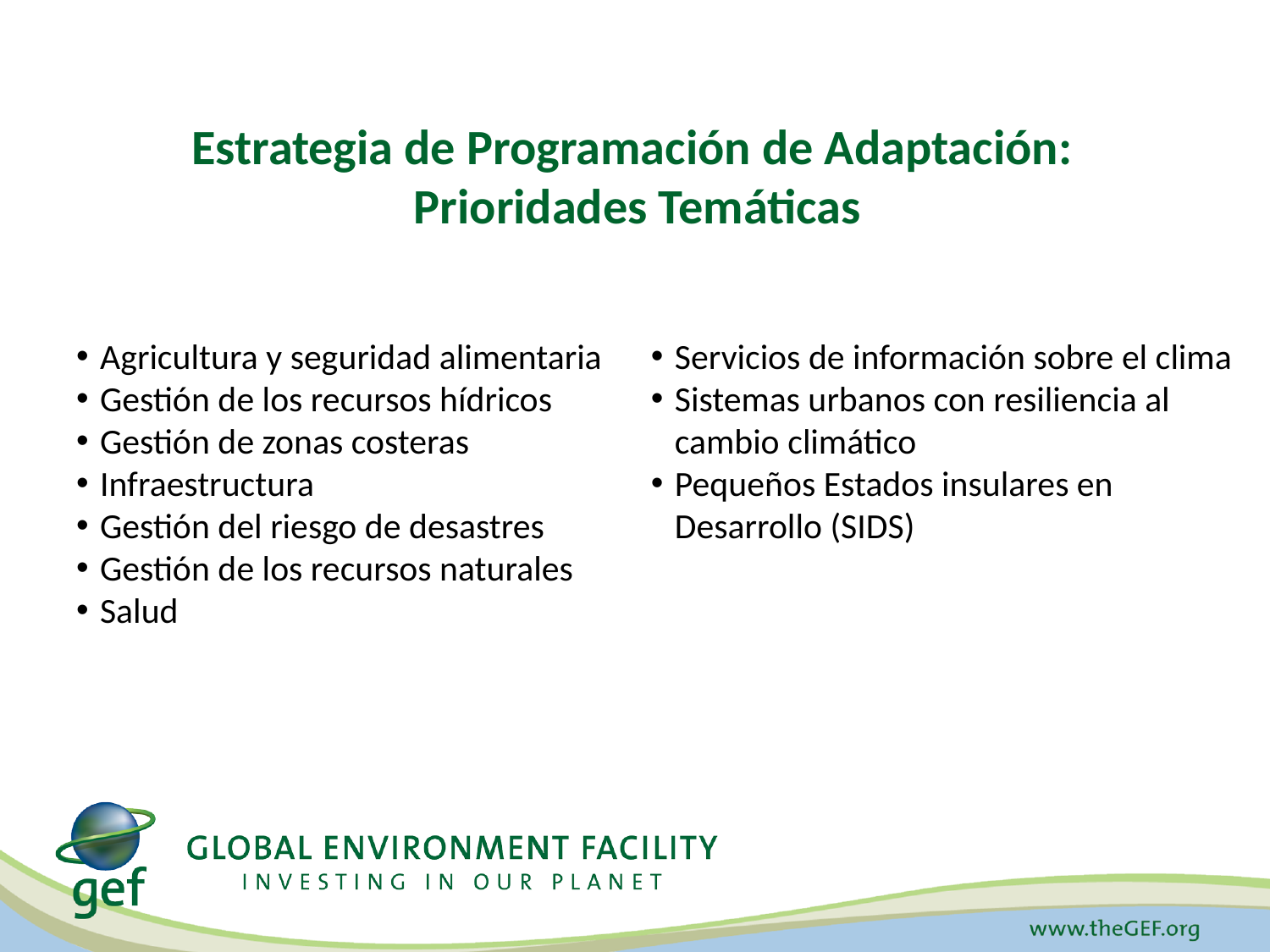

# Estrategia de Programación de Adaptación: Prioridades Temáticas
Agricultura y seguridad alimentaria
Gestión de los recursos hídricos
Gestión de zonas costeras
Infraestructura
Gestión del riesgo de desastres
Gestión de los recursos naturales
Salud
Servicios de información sobre el clima
Sistemas urbanos con resiliencia al cambio climático
Pequeños Estados insulares en Desarrollo (SIDS)